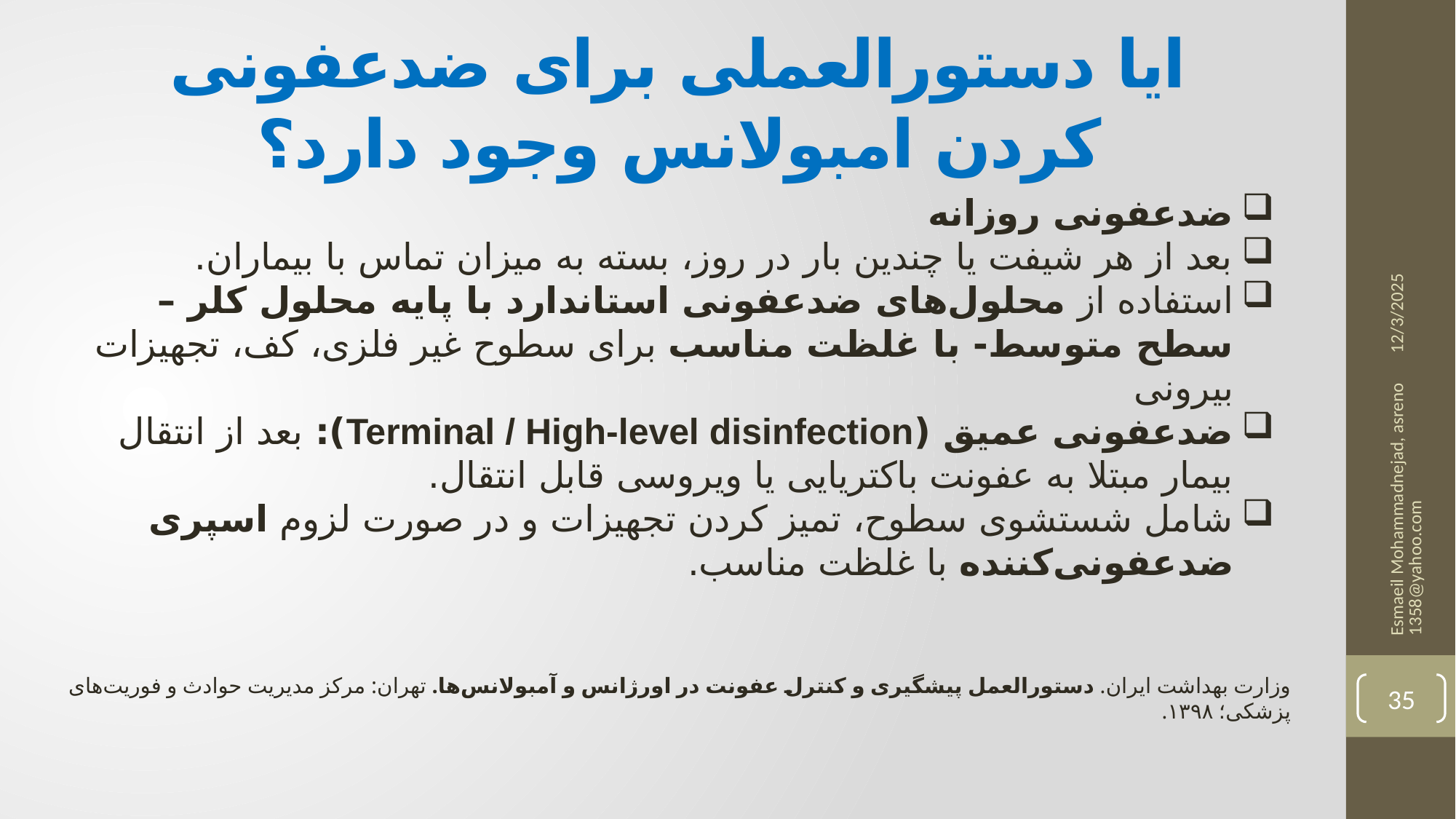

# ایا دستورالعملی برای ضدعفونی کردن امبولانس وجود دارد؟
12/3/2025
ضدعفونی روزانه
بعد از هر شیفت یا چندین بار در روز، بسته به میزان تماس با بیماران.
استفاده از محلول‌های ضدعفونی استاندارد با پایه محلول کلر – سطح متوسط- با غلظت مناسب برای سطوح غیر فلزی، کف، تجهیزات بیرونی
ضدعفونی عمیق (Terminal / High-level disinfection): بعد از انتقال بیمار مبتلا به عفونت باکتریایی یا ویروسی قابل انتقال.
شامل شستشوی سطوح، تمیز کردن تجهیزات و در صورت لزوم اسپری ضدعفونی‌کننده با غلظت مناسب.

Esmaeil Mohammadnejad, asreno1358@yahoo.com
وزارت بهداشت ایران. دستورالعمل پیشگیری و کنترل عفونت در اورژانس و آمبولانس‌ها. تهران: مرکز مدیریت حوادث و فوریت‌های پزشکی؛ ۱۳۹۸.
35